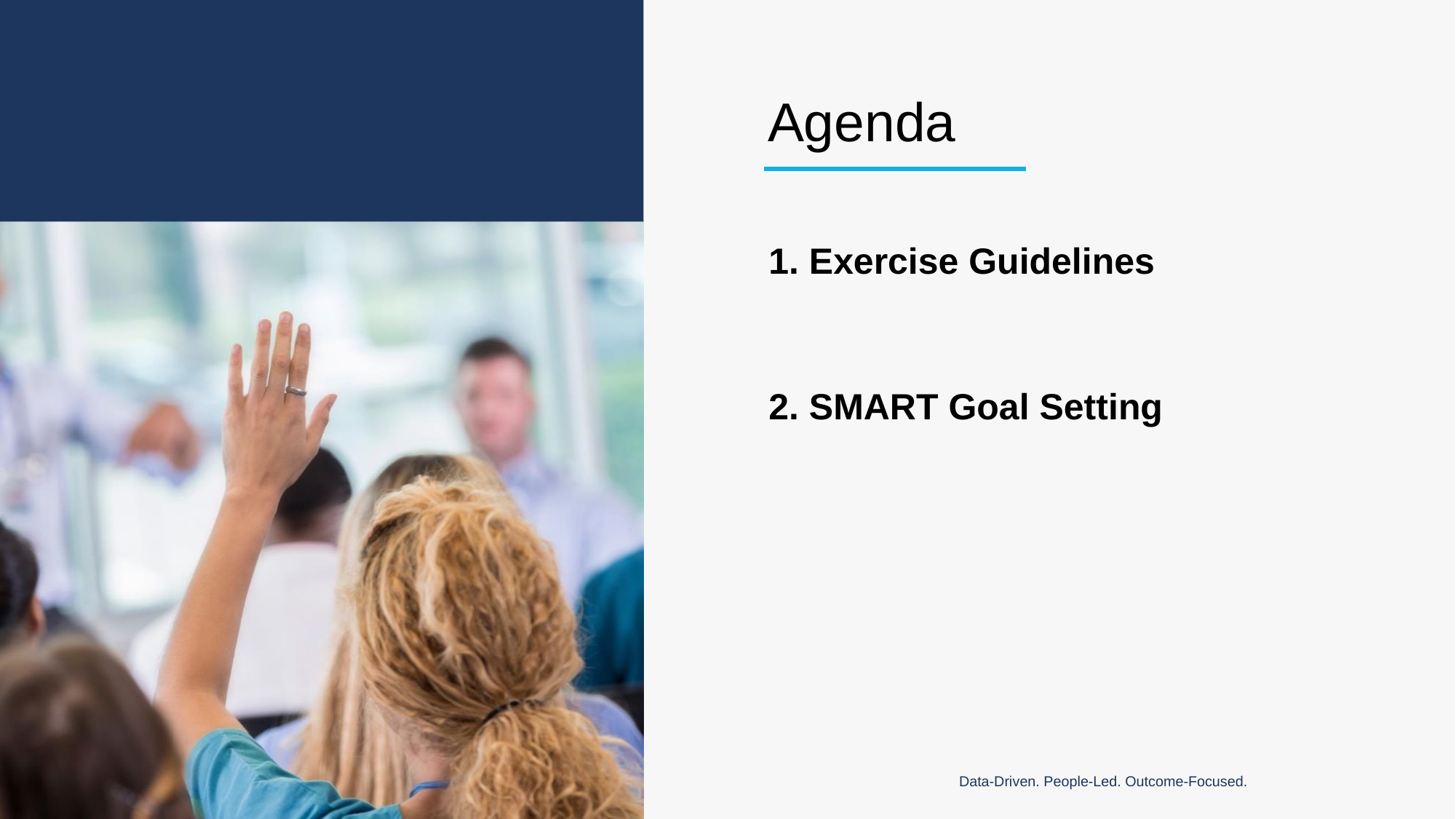

Agenda
1. Exercise Guidelines

2. SMART Goal Setting

Data-Driven. People-Led. Outcome-Focused.